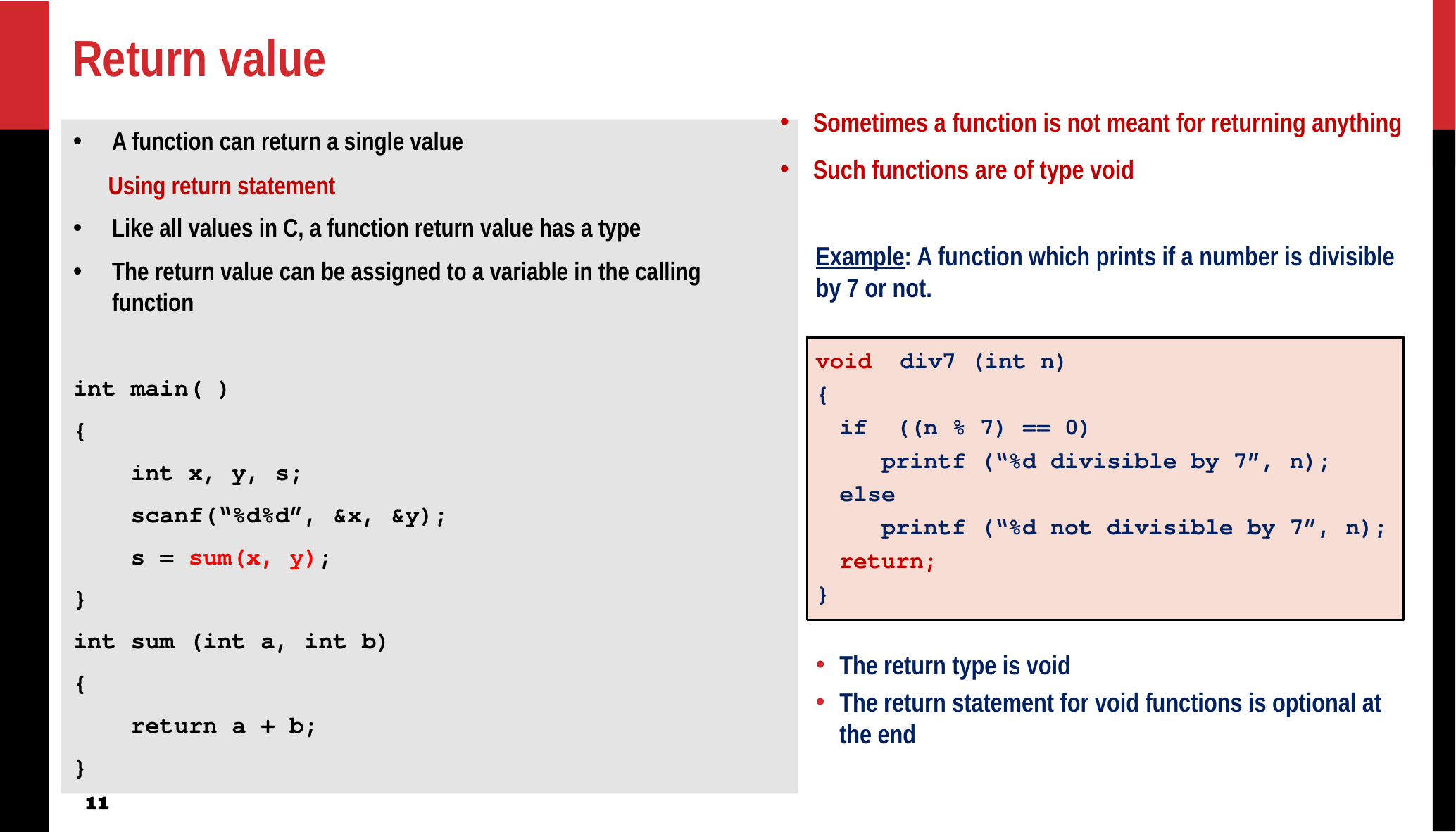

# Return value
Sometimes a function is not meant for returning anything
Such functions are of type void

Example: A function which prints if a number is divisible by 7 or not.

void  div7 (int n)
{
	if  ((n % 7) == 0)
	   printf (“%d divisible by 7”, n);
	else
	   printf (“%d not divisible by 7”, n);
	return;
}

The return type is void
The return statement for void functions is optional at the end
A function can return a single value
	Using return statement
Like all values in C, a function return value has a type
The return value can be assigned to a variable in the calling function

int main( )
{
    int x, y, s;
    scanf(“%d%d”, &x, &y);
    s = sum(x, y);
}
int sum (int a, int b)
{
    return a + b;
}

11